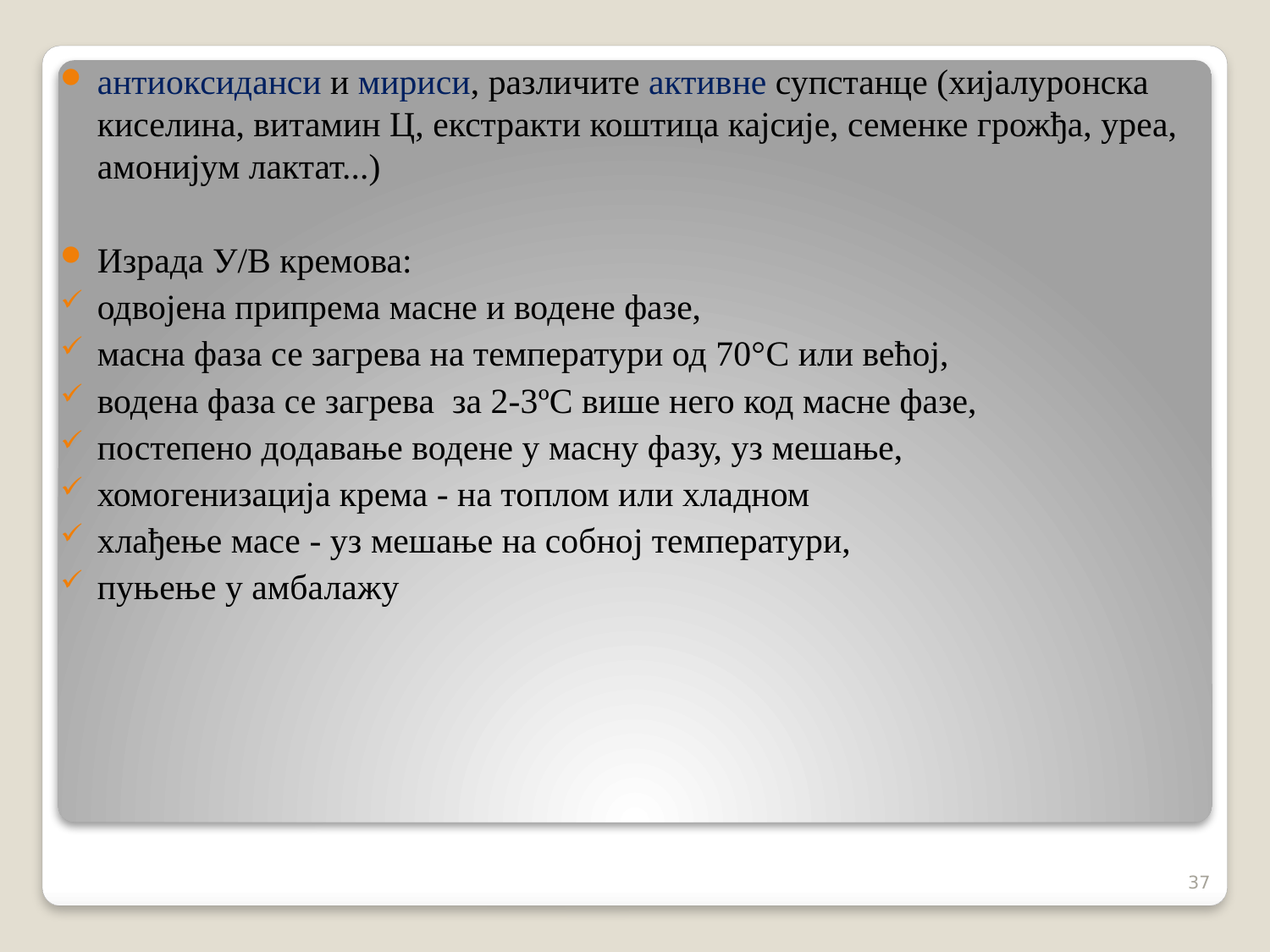

антиоксиданси и мириси, различите активне супстанце (хијалуронска киселина, витамин Ц, екстракти коштица кајсије, семенке грожђа, уреа, амонијум лактат...)

Израда У/В кремова:
одвојена припрема масне и водене фазе,
масна фаза се загрева на температури од 70°C или већој,
водена фаза се загрева  за 2-3ºC више него код масне фазе,
постепено додавање водене у масну фазу, уз мешање,
хомогенизација крема - на топлом или хладном
хлађење масе - уз мешање на собној температури,
пуњење у амбалажу

37